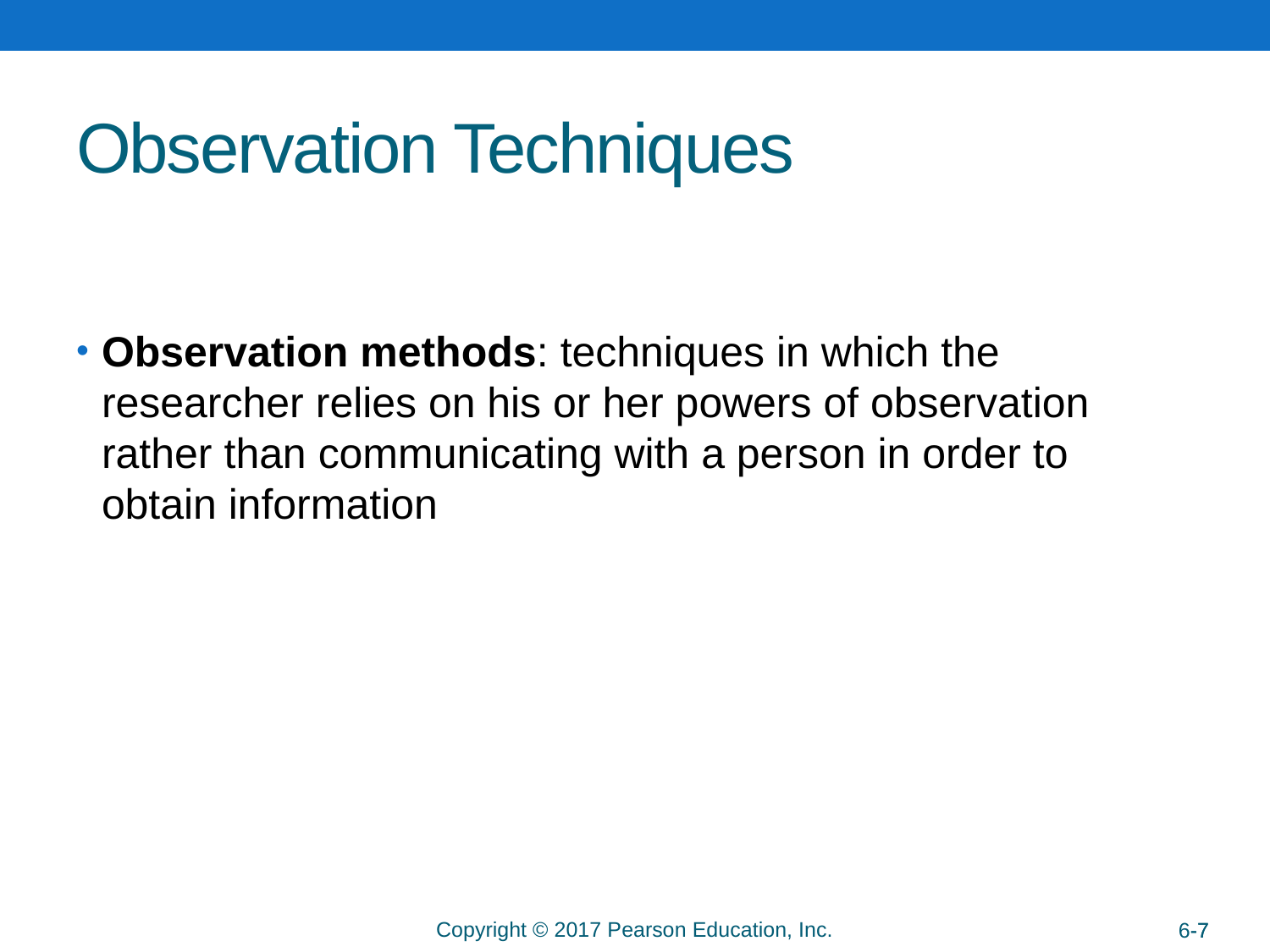

# Observation Techniques
Observation methods: techniques in which the researcher relies on his or her powers of observation rather than communicating with a person in order to obtain information